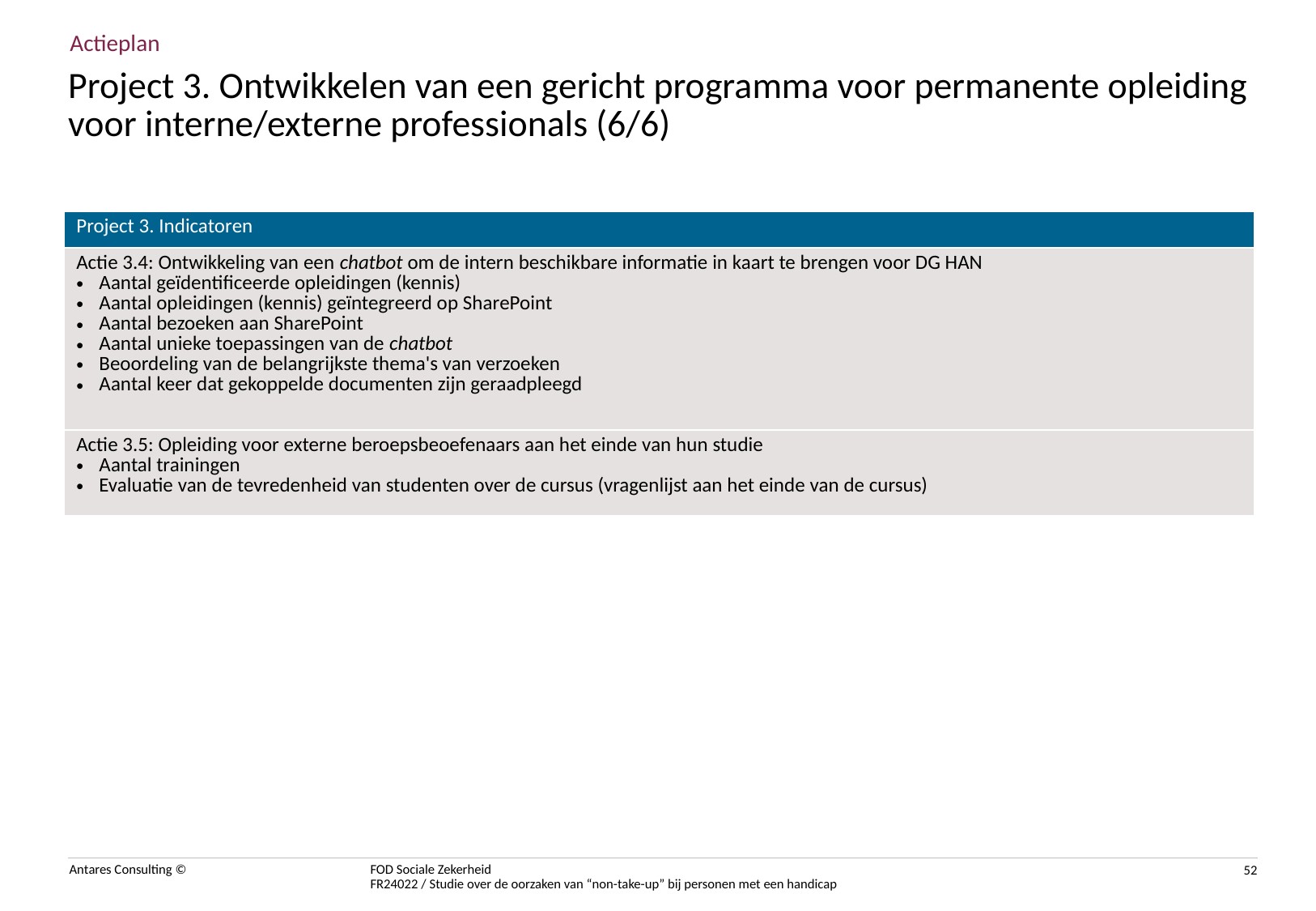

Actieplan
# Project 3. Ontwikkelen van een gericht programma voor permanente opleiding voor interne/externe professionals (6/6)
| Project 3. Indicatoren |
| --- |
| Actie 3.4: Ontwikkeling van een chatbot om de intern beschikbare informatie in kaart te brengen voor DG HAN Aantal geïdentificeerde opleidingen (kennis) Aantal opleidingen (kennis) geïntegreerd op SharePoint Aantal bezoeken aan SharePoint Aantal unieke toepassingen van de chatbot Beoordeling van de belangrijkste thema's van verzoeken Aantal keer dat gekoppelde documenten zijn geraadpleegd |
| Actie 3.5: Opleiding voor externe beroepsbeoefenaars aan het einde van hun studie Aantal trainingen Evaluatie van de tevredenheid van studenten over de cursus (vragenlijst aan het einde van de cursus) |